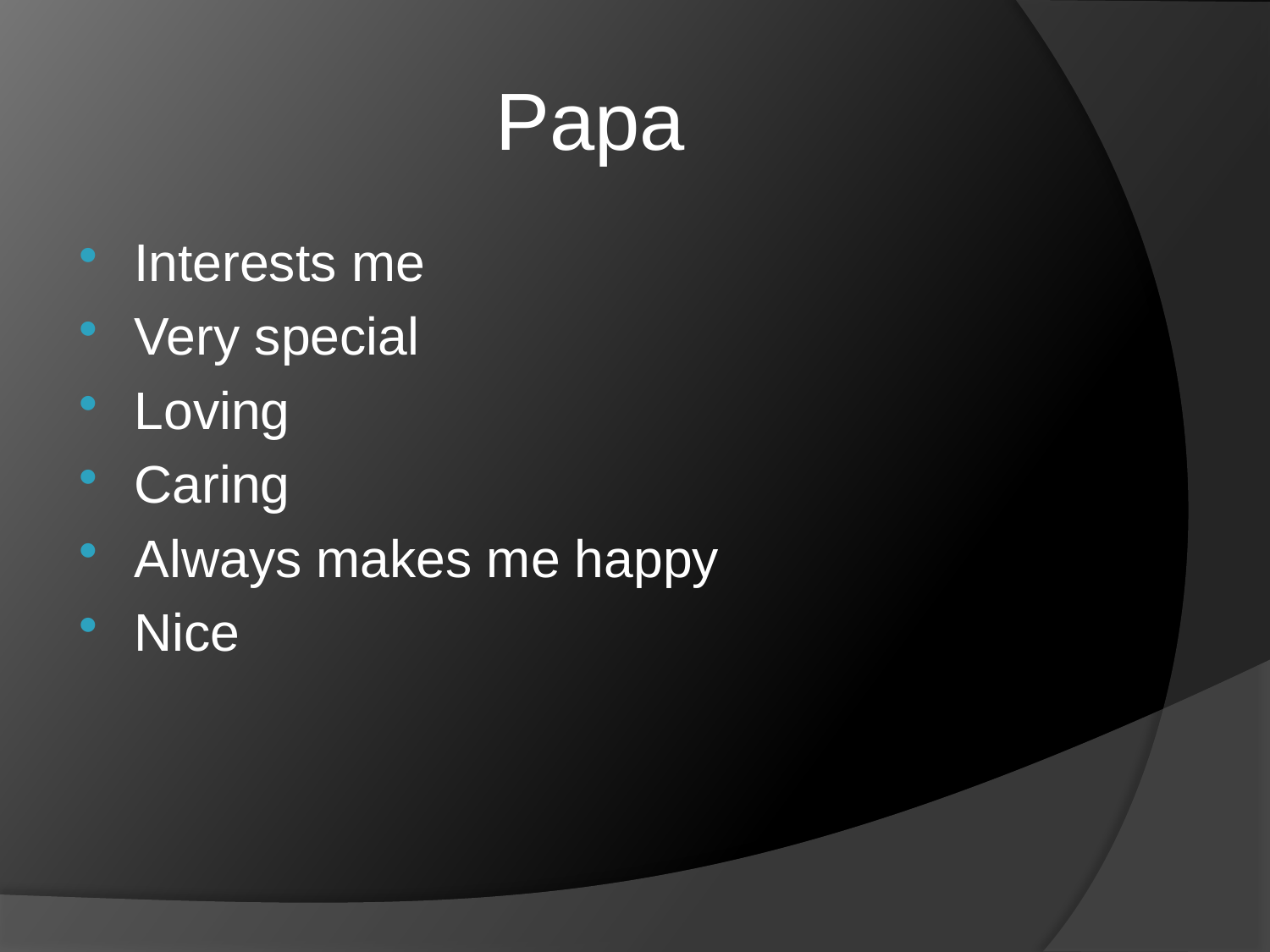

# Papa
Interests me
Very special
Loving
Caring
Always makes me happy
Nice